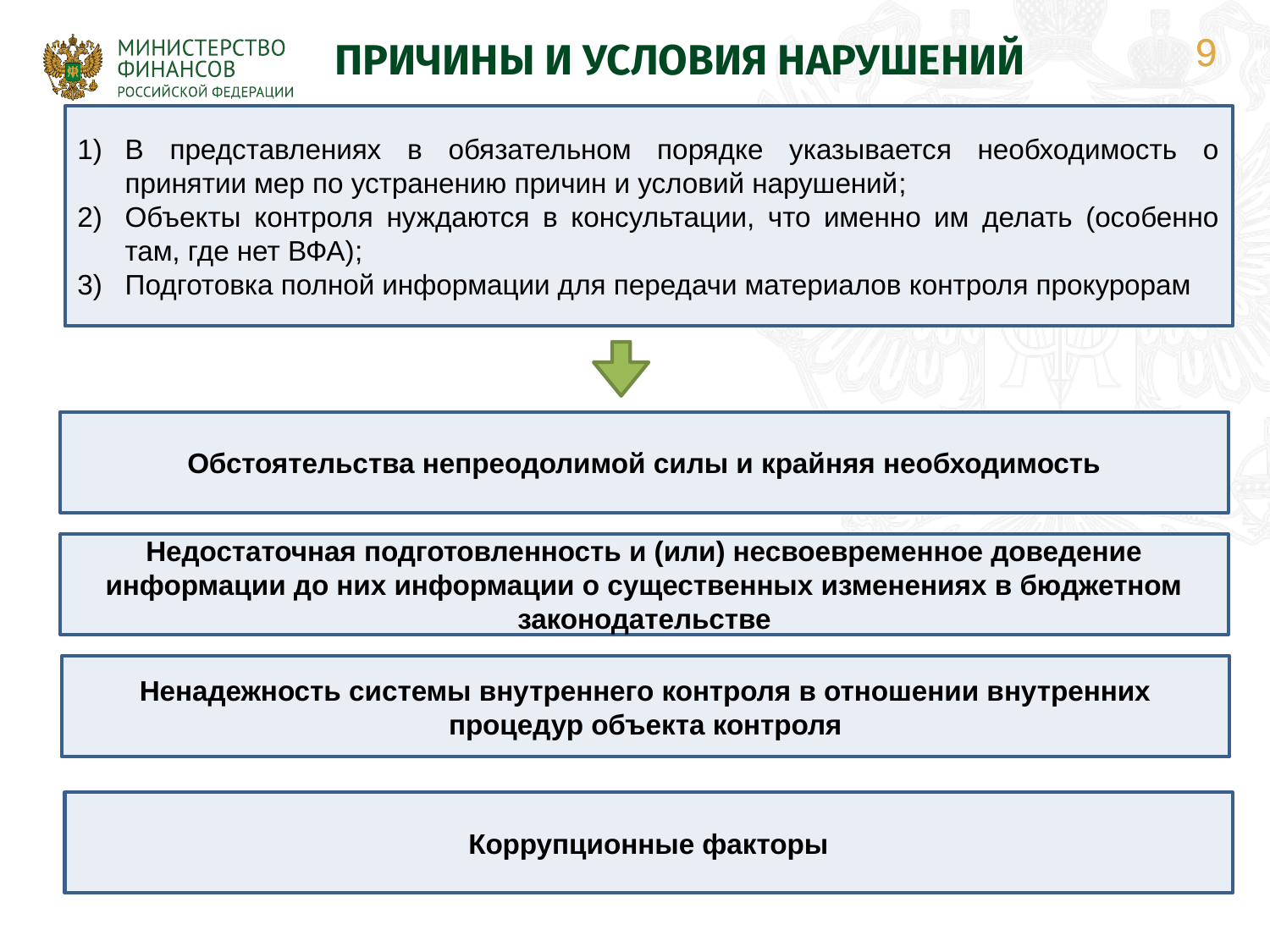

ПРИЧИНЫ И УСЛОВИЯ НАРУШЕНИЙ
В представлениях в обязательном порядке указывается необходимость о принятии мер по устранению причин и условий нарушений;
Объекты контроля нуждаются в консультации, что именно им делать (особенно там, где нет ВФА);
Подготовка полной информации для передачи материалов контроля прокурорам

Обстоятельства непреодолимой силы и крайняя необходимость
Недостаточная подготовленность и (или) несвоевременное доведение информации до них информации о существенных изменениях в бюджетном законодательстве
Ненадежность системы внутреннего контроля в отношении внутренних процедур объекта контроля
Коррупционные факторы